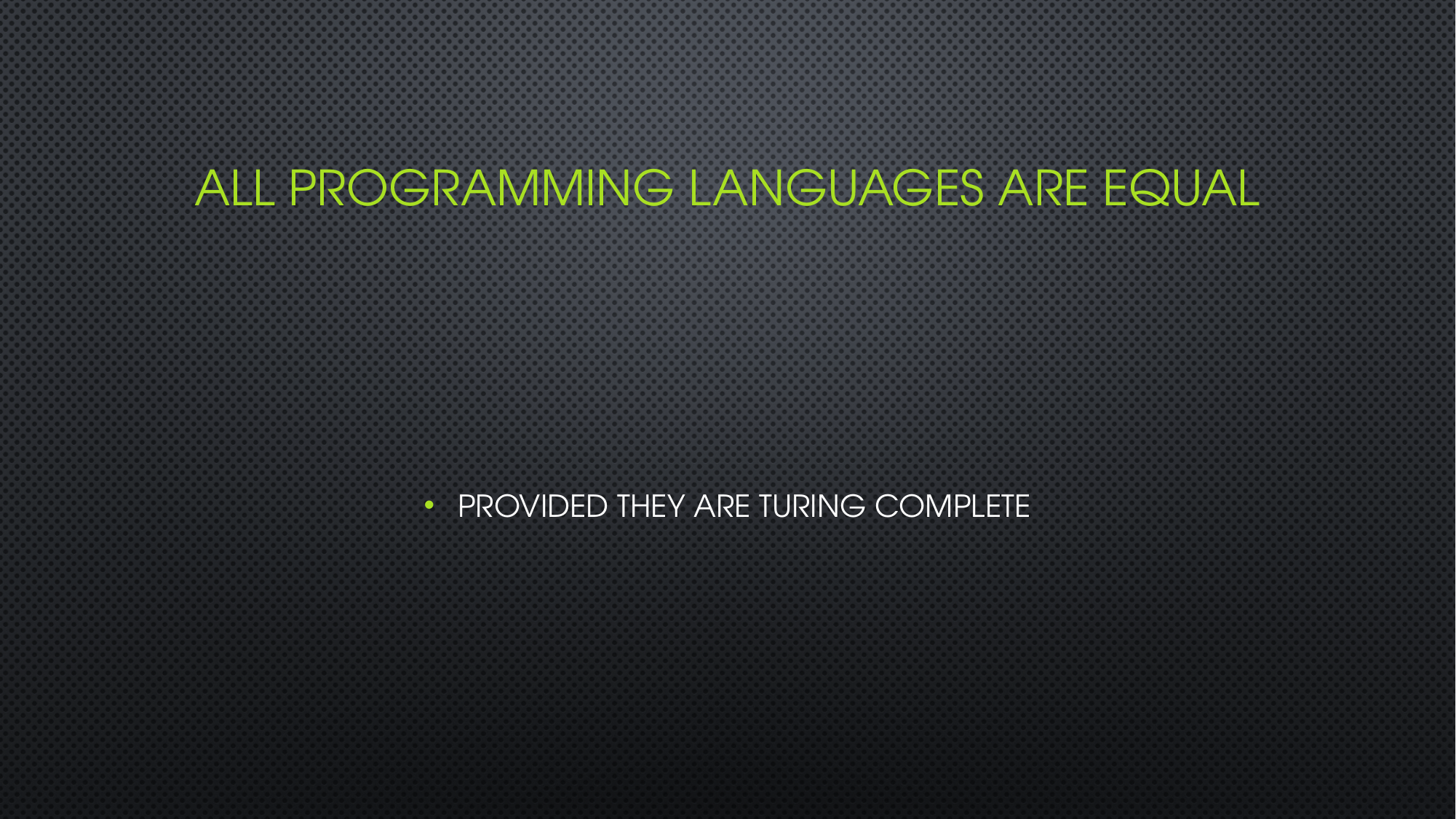

# All programming languages ARE equal
Provided they are turing complete